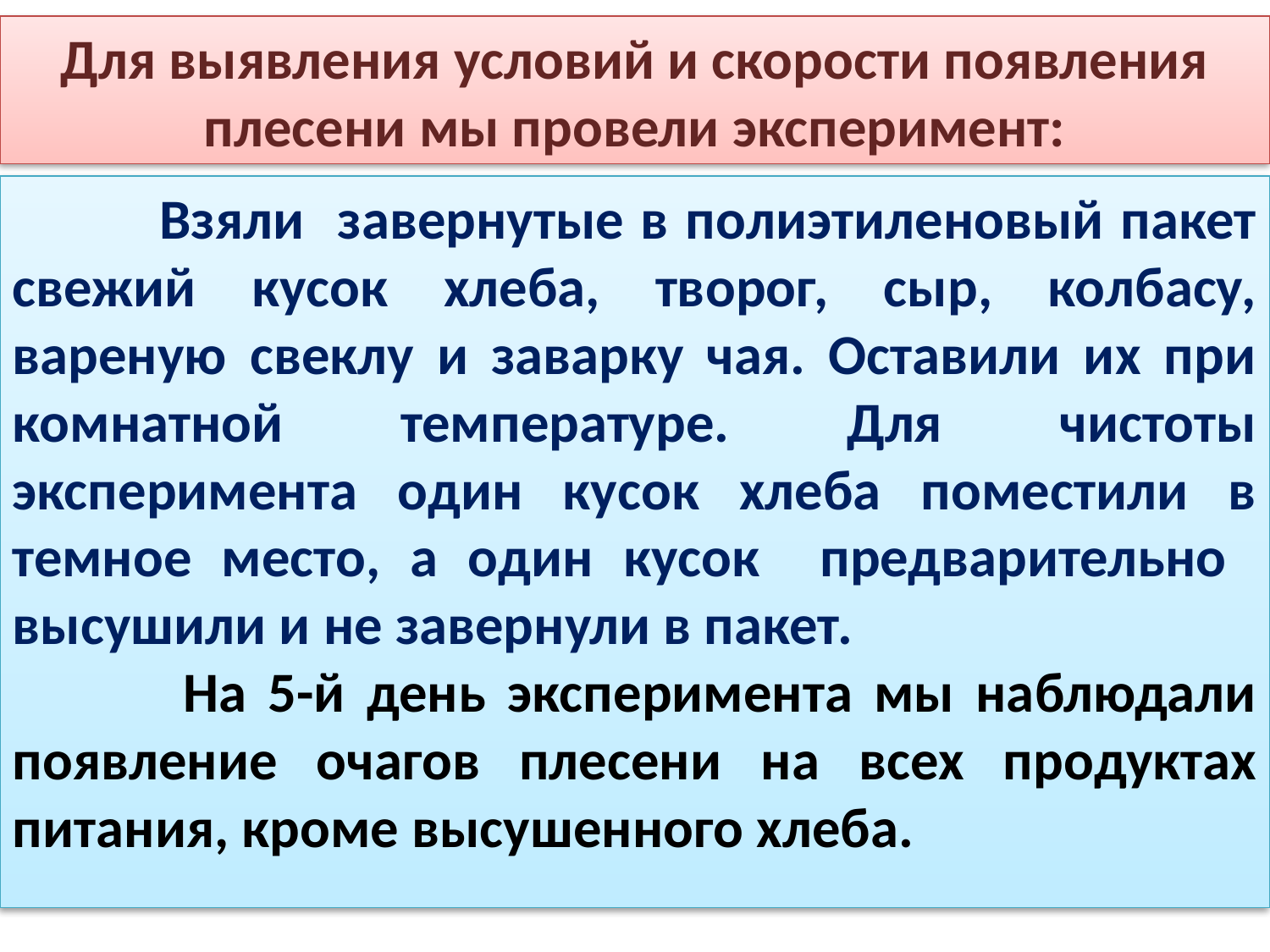

Для выявления условий и скорости появления плесени мы провели эксперимент:
     Взяли  завернутые в полиэтиленовый пакет свежий кусок хлеба, творог, сыр, колбасу, вареную свеклу и заварку чая. Оставили их при комнатной температуре. Для чистоты эксперимента один кусок хлеба поместили в темное место, а один кусок  предварительно  высушили и не завернули в пакет.
     На 5-й день эксперимента мы наблюдали появление очагов плесени на всех продуктах питания, кроме высушенного хлеба.